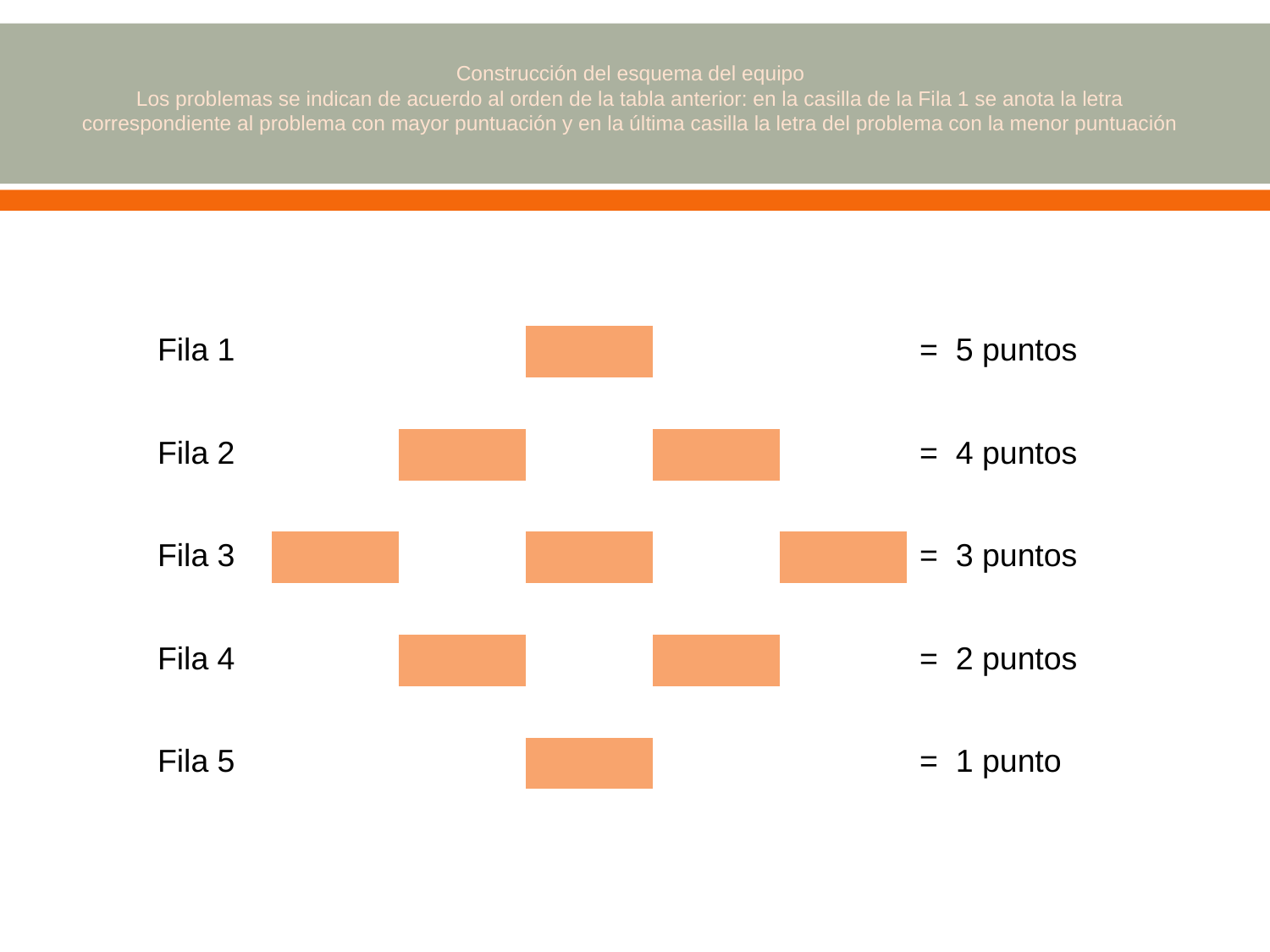

# Construcción del esquema del equipo Los problemas se indican de acuerdo al orden de la tabla anterior: en la casilla de la Fila 1 se anota la letra correspondiente al problema con mayor puntuación y en la última casilla la letra del problema con la menor puntuación
| Fila 1 |  |  |  |  |  | = 5 puntos |
| --- | --- | --- | --- | --- | --- | --- |
|  |  |  |  |  |  |  |
| Fila 2 |  |  |  |  |  | = 4 puntos |
|  |  |  |  |  |  |  |
| Fila 3 |  |  |  |  |  | = 3 puntos |
|  |  |  |  |  |  |  |
| Fila 4 |  |  |  |  |  | = 2 puntos |
|  |  |  |  |  |  |  |
| Fila 5 |  |  |  |  |  | = 1 punto |